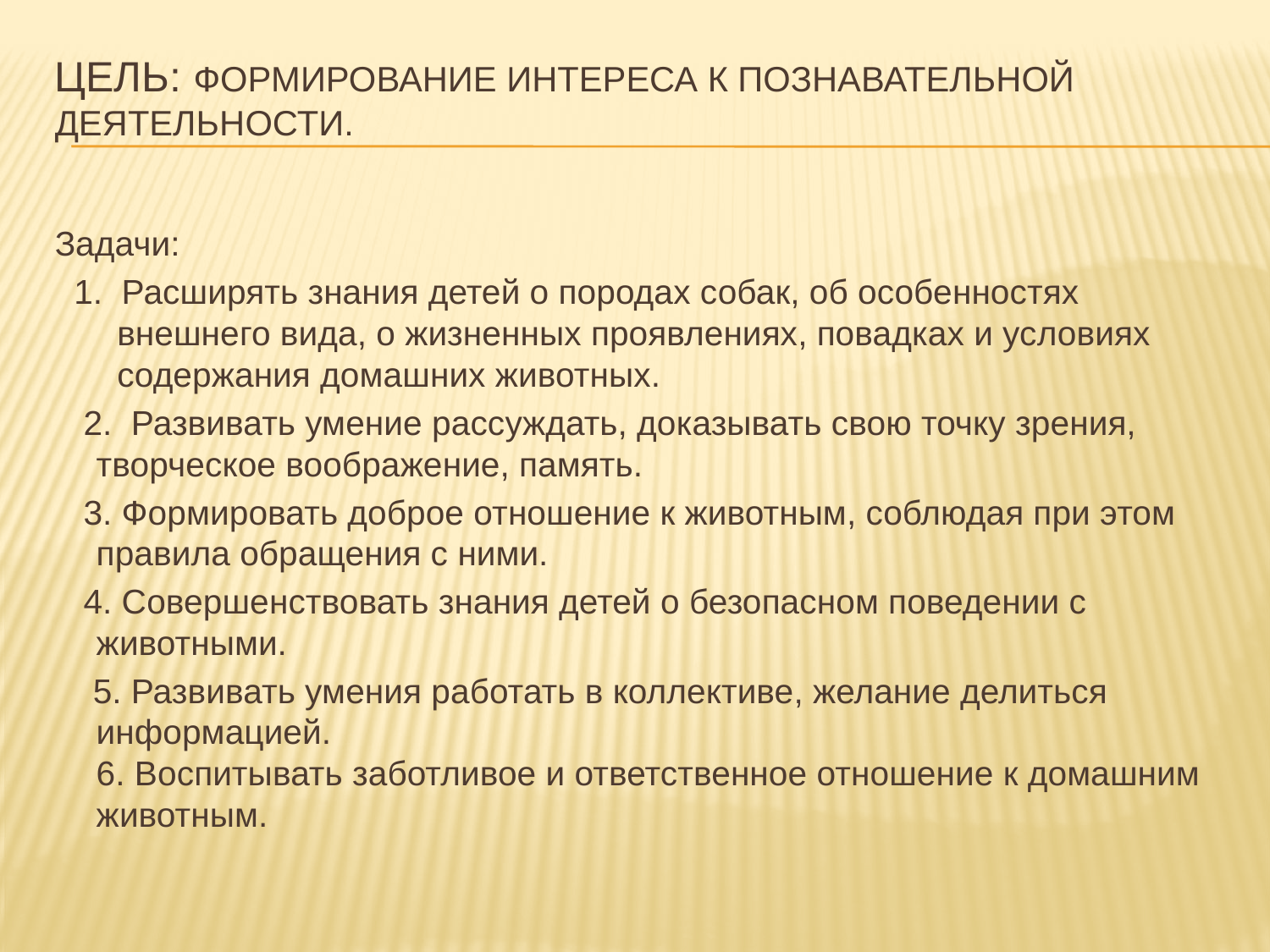

# Цель: формирование интереса к познавательной деятельности.
Задачи:
  1.  Расширять знания детей о породах собак, об особенностях внешнего вида, о жизненных проявлениях, повадках и условиях содержания домашних животных.
   2.  Развивать умение рассуждать, доказывать свою точку зрения,      творческое воображение, память.
   3. Формировать доброе отношение к животным, соблюдая при этом правила обращения с ними.
   4. Совершенствовать знания детей о безопасном поведении с животными.
    5. Развивать умения работать в коллективе, желание делиться информацией.
6. Воспитывать заботливое и ответственное отношение к домашним животным.